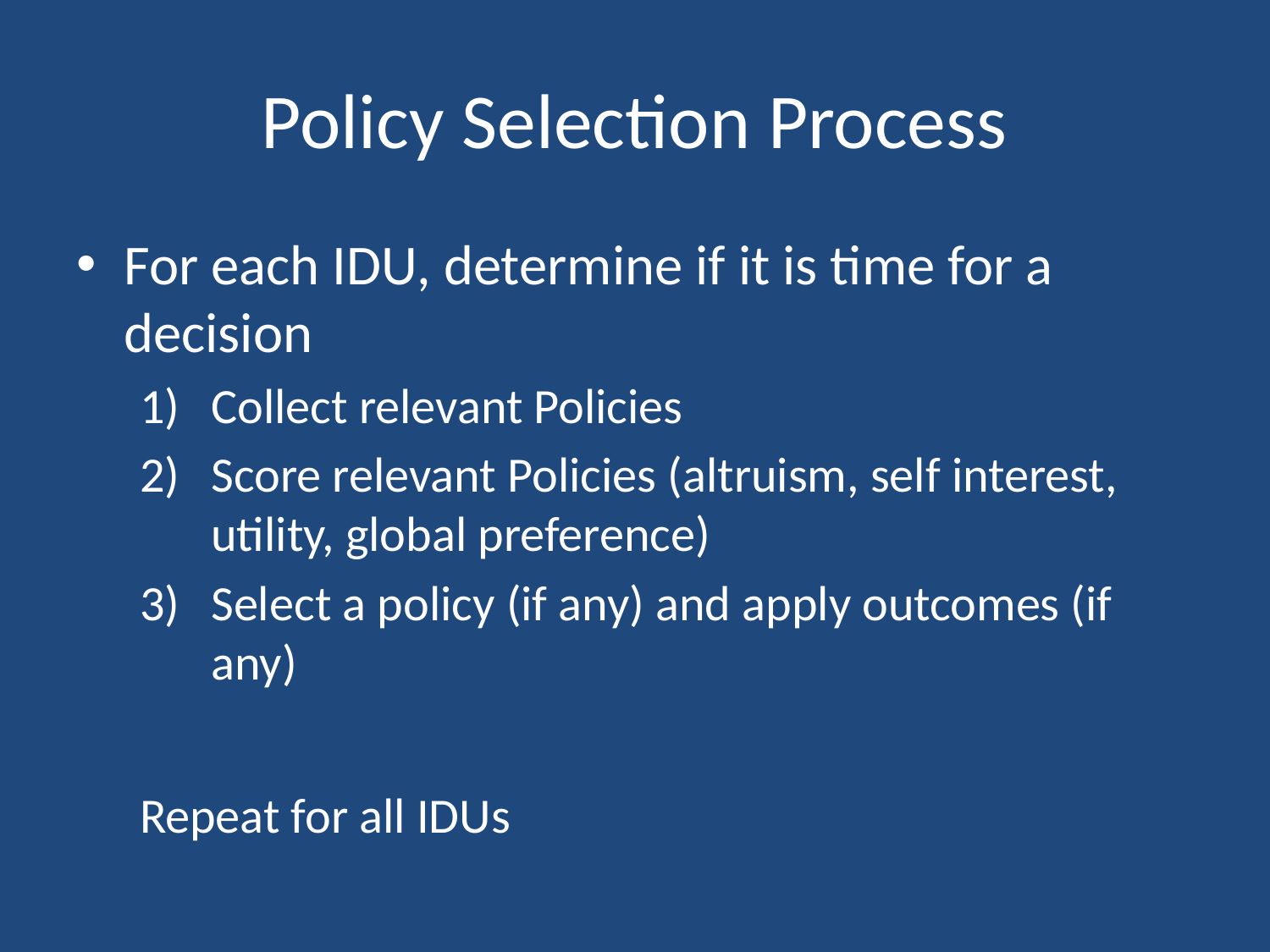

# Policy Selection Process
For each IDU, determine if it is time for a decision
Collect relevant Policies
Score relevant Policies (altruism, self interest, utility, global preference)
Select a policy (if any) and apply outcomes (if any)

Repeat for all IDUs